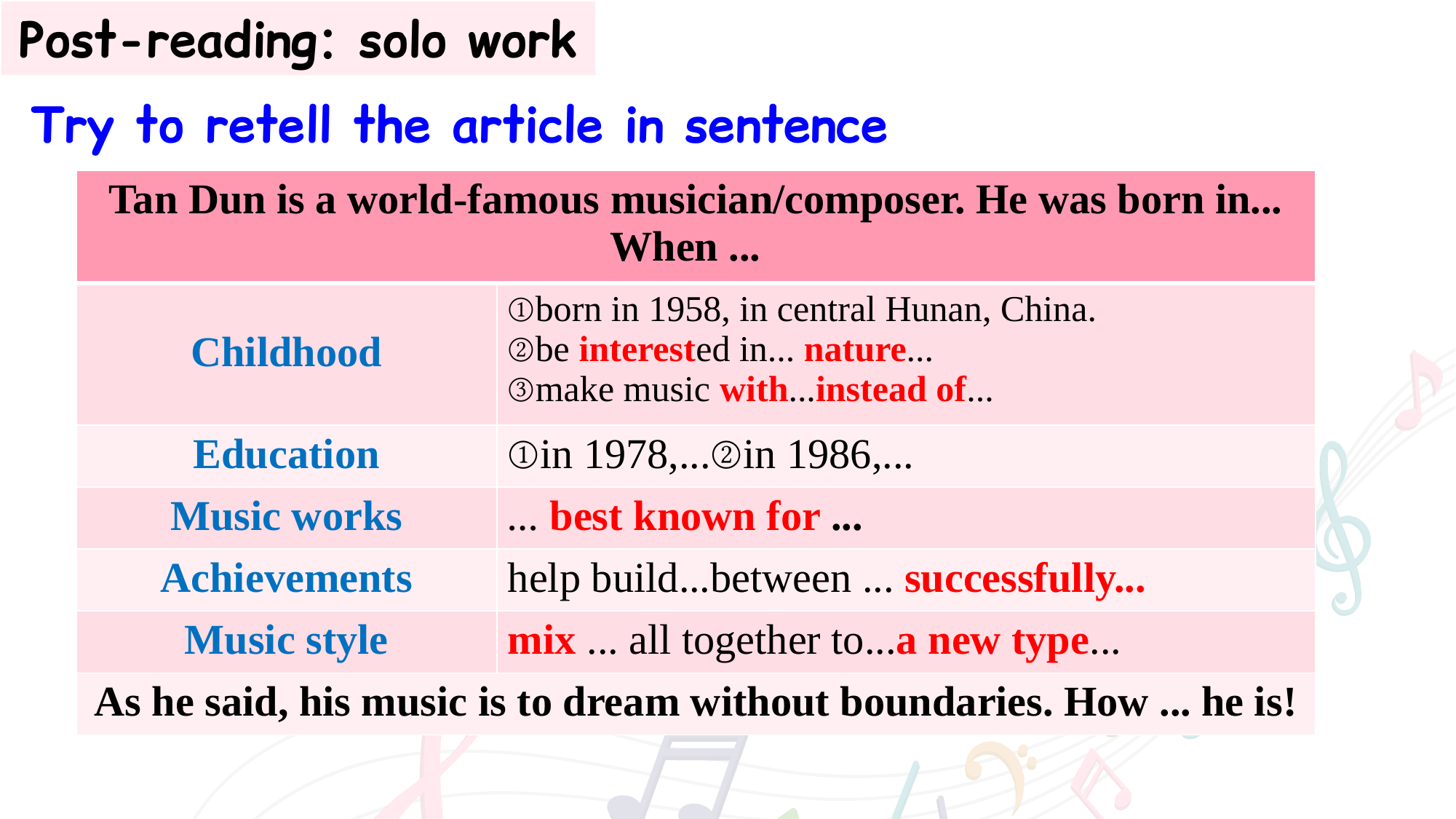

Post-reading: solo work
Try to retell the article in sentence
| Tan Dun is a world-famous musician/composer. He was born in... When ... |  |
| --- | --- |
| Childhood | ①born in 1958, in central Hunan, China. ②be interested in... nature... ③make music with...instead of... |
| Education | ①in 1978,...②in 1986,... |
| Music works | ... best known for ... |
| Achievements | help build...between ... successfully... |
| Music style | mix ... all together to...a new type... |
| As he said, his music is to dream without boundaries. How ... he is! |  |